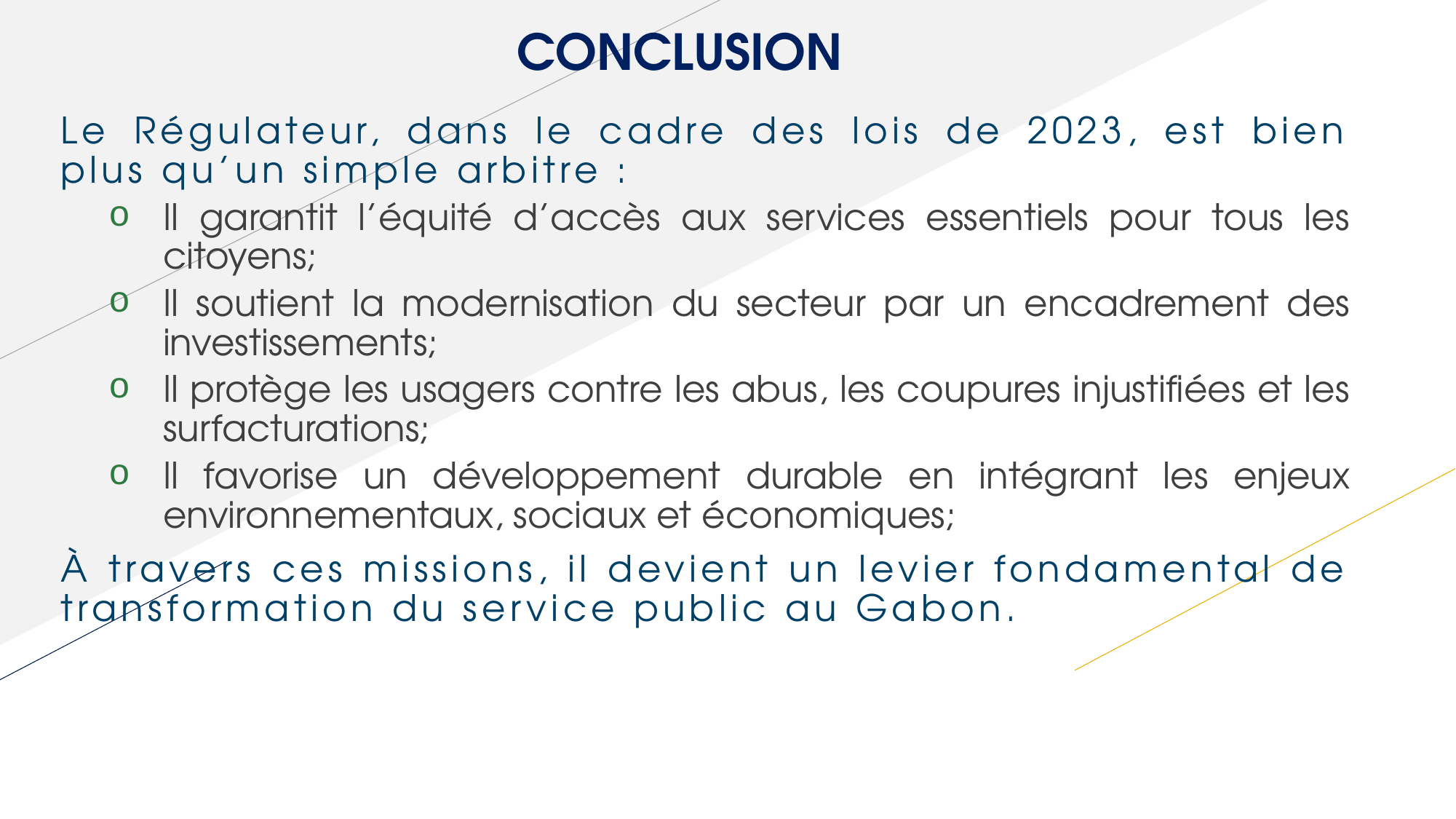

CONCLUSION
Le Régulateur, dans le cadre des lois de 2023, est bien plus qu’un simple arbitre :
Il garantit l’équité d’accès aux services essentiels pour tous les citoyens;
Il soutient la modernisation du secteur par un encadrement des investissements;
Il protège les usagers contre les abus, les coupures injustifiées et les surfacturations;
Il favorise un développement durable en intégrant les enjeux environnementaux, sociaux et économiques;
À travers ces missions, il devient un levier fondamental de transformation du service public au Gabon.